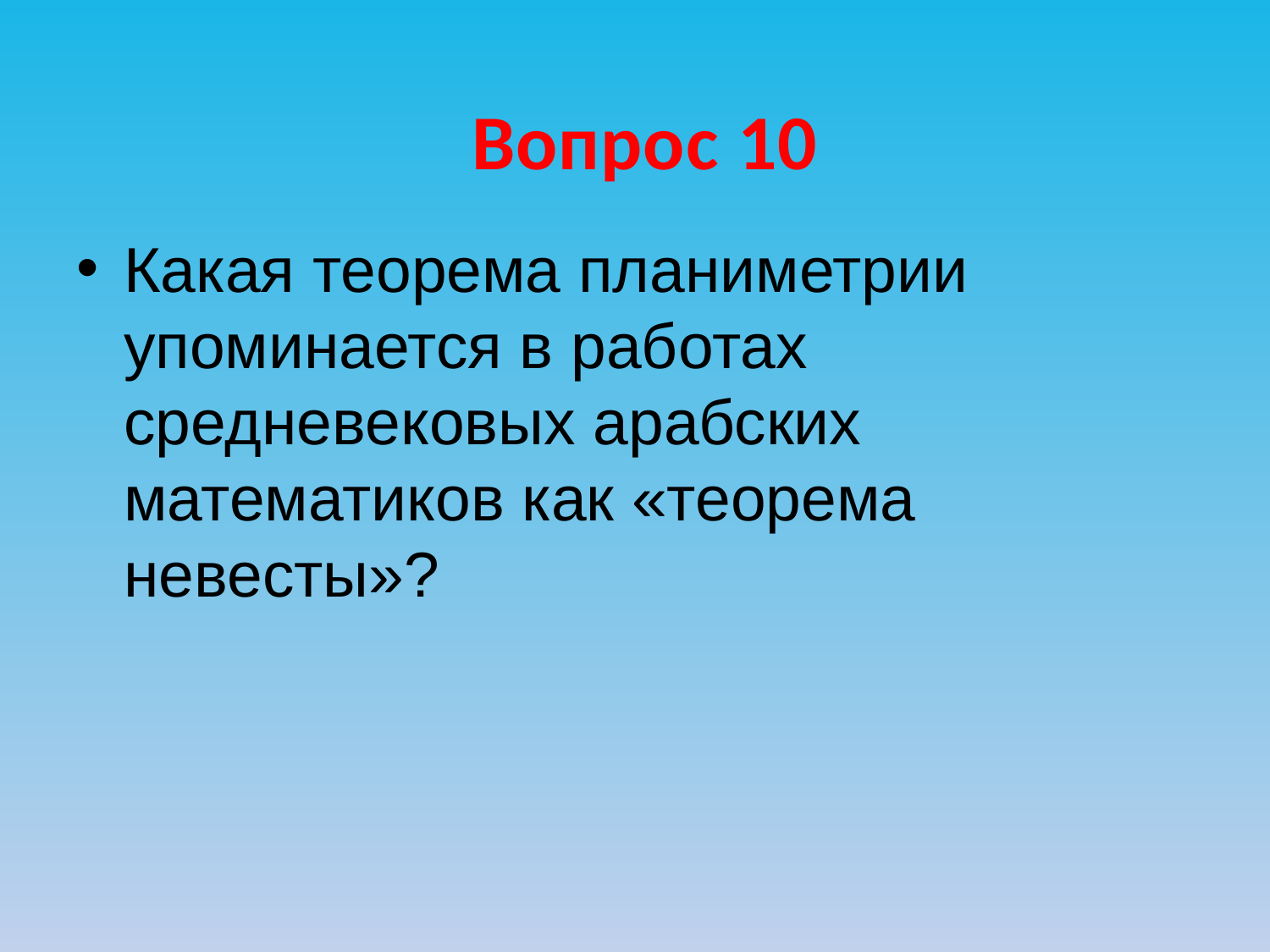

Вопрос 10
Какая теорема планиметрии упоминается в работах средневековых арабских математиков как «теорема невесты»?